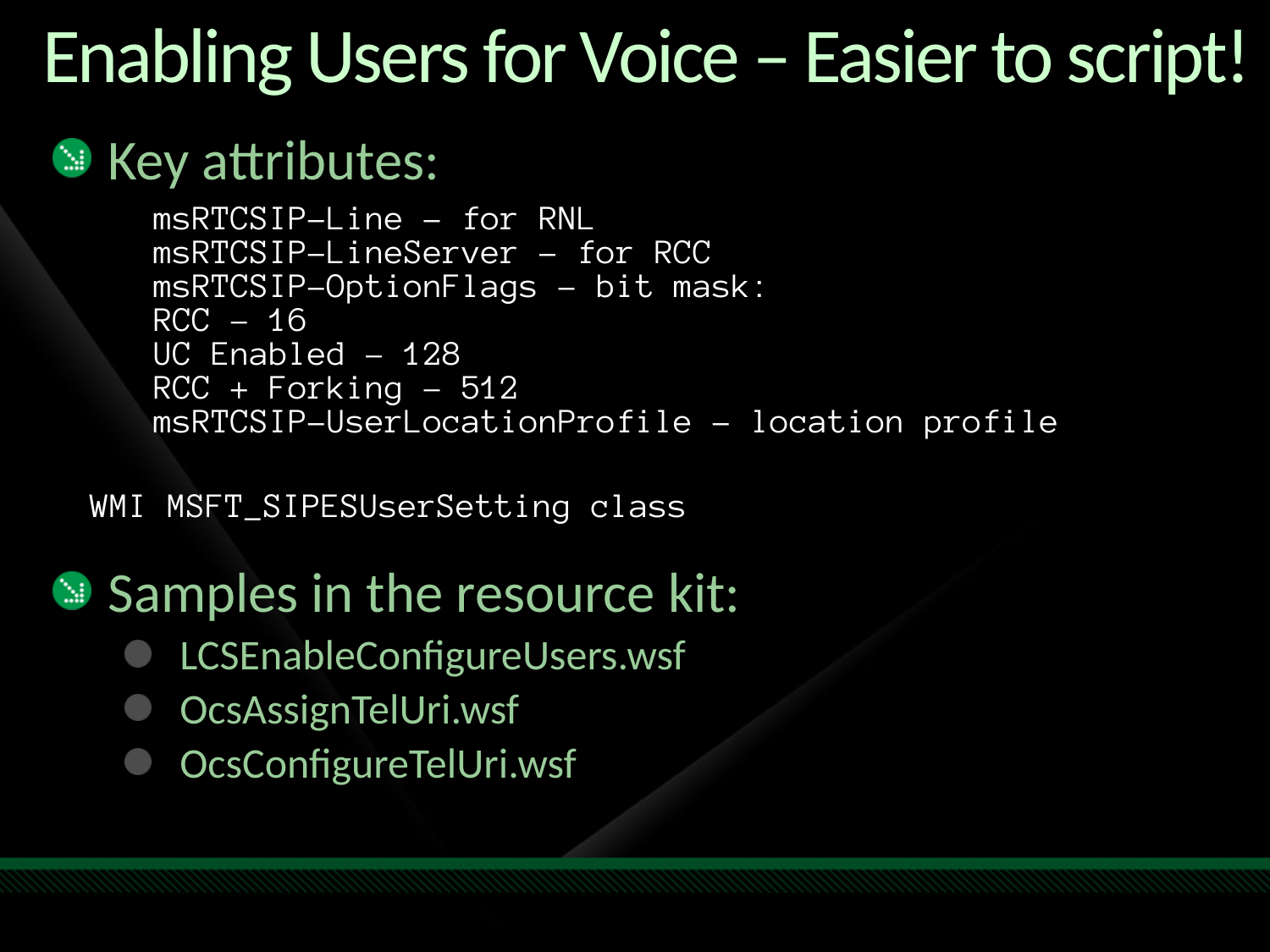

# Enabling Users for Voice – Easier to script!
Key attributes:

Samples in the resource kit:
LCSEnableConfigureUsers.wsf
OcsAssignTelUri.wsf
OcsConfigureTelUri.wsf

msRTCSIP-Line - for RNL
msRTCSIP-LineServer - for RCC
msRTCSIP-OptionFlags - bit mask:
RCC – 16
UC Enabled – 128
RCC + Forking – 512
msRTCSIP-UserLocationProfile - location profile

WMI MSFT_SIPESUserSetting class